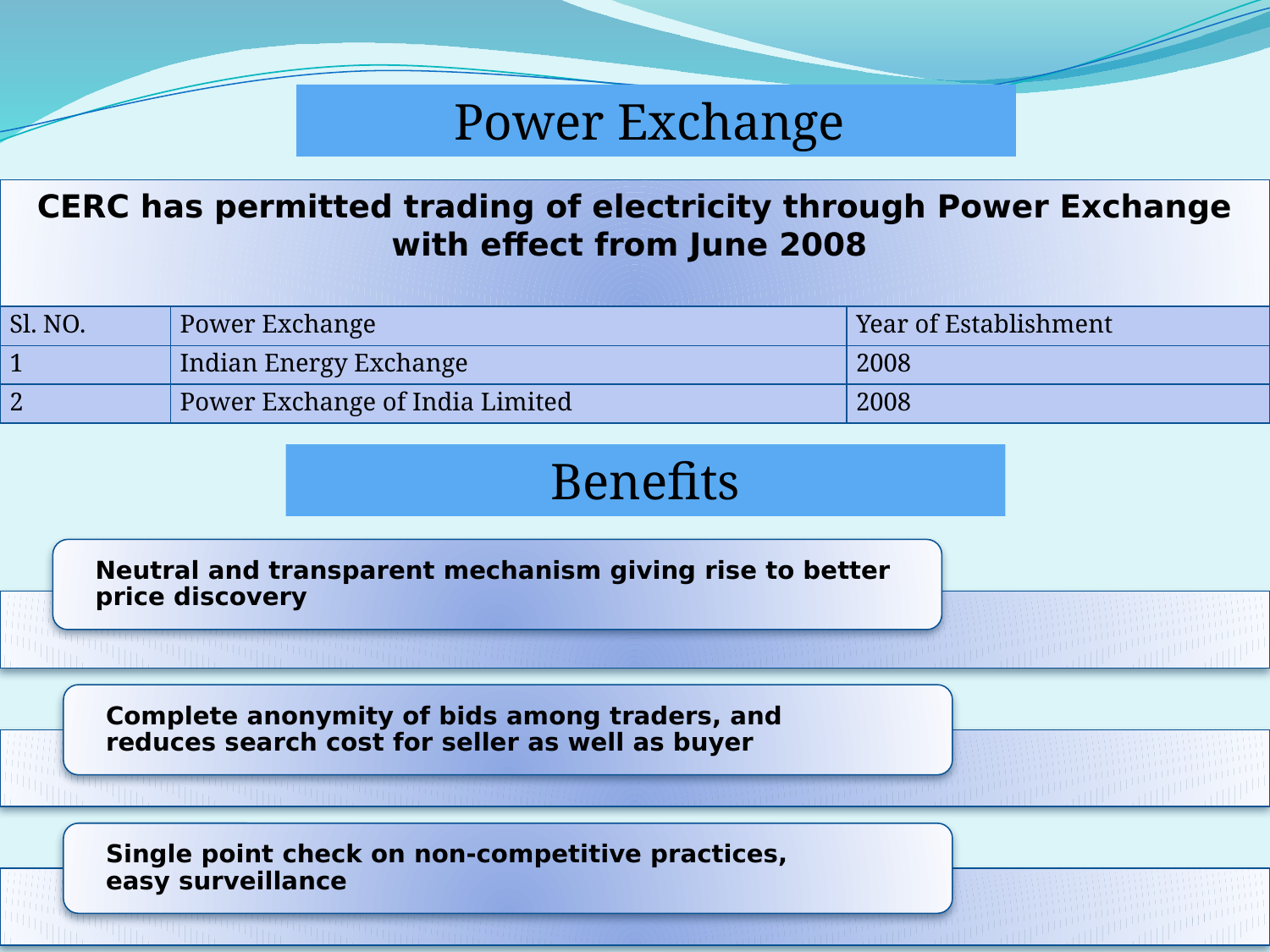

Power Exchange
CERC has permitted trading of electricity through Power Exchange with effect from June 2008

| Sl. NO. | Power Exchange | Year of Establishment |
| --- | --- | --- |
| 1 | Indian Energy Exchange | 2008 |
| 2 | Power Exchange of India Limited | 2008 |
Benefits
Neutral and transparent mechanism giving rise to better price discovery
Complete anonymity of bids among traders, and reduces search cost for seller as well as buyer
Single point check on non-competitive practices, easy surveillance
39